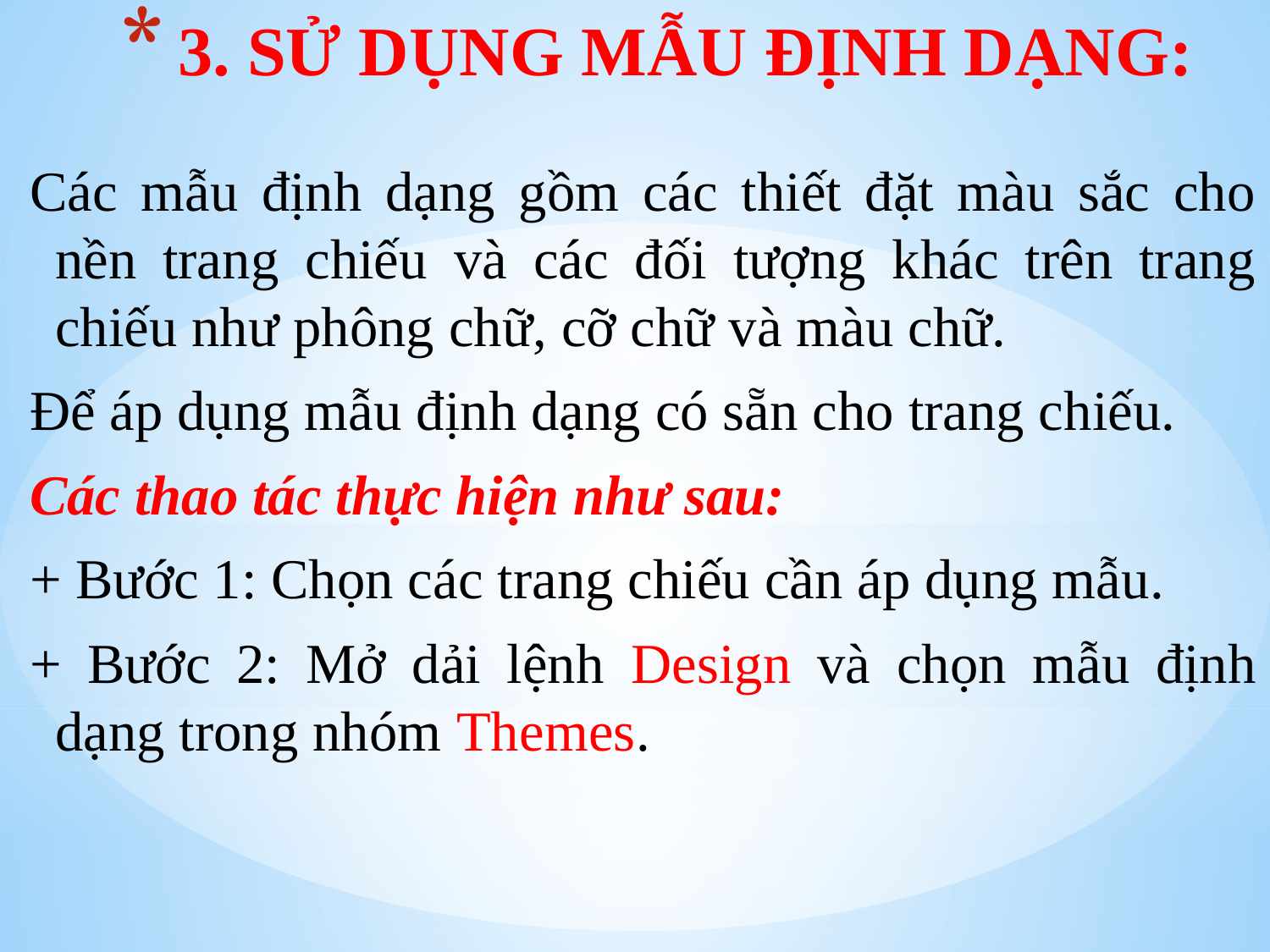

# 3. SỬ DỤNG MẪU ĐỊNH DẠNG:
Các mẫu định dạng gồm các thiết đặt màu sắc cho nền trang chiếu và các đối tượng khác trên trang chiếu như phông chữ, cỡ chữ và màu chữ.
Để áp dụng mẫu định dạng có sẵn cho trang chiếu.
Các thao tác thực hiện như sau:
+ Bước 1: Chọn các trang chiếu cần áp dụng mẫu.
+ Bước 2: Mở dải lệnh Design và chọn mẫu định dạng trong nhóm Themes.